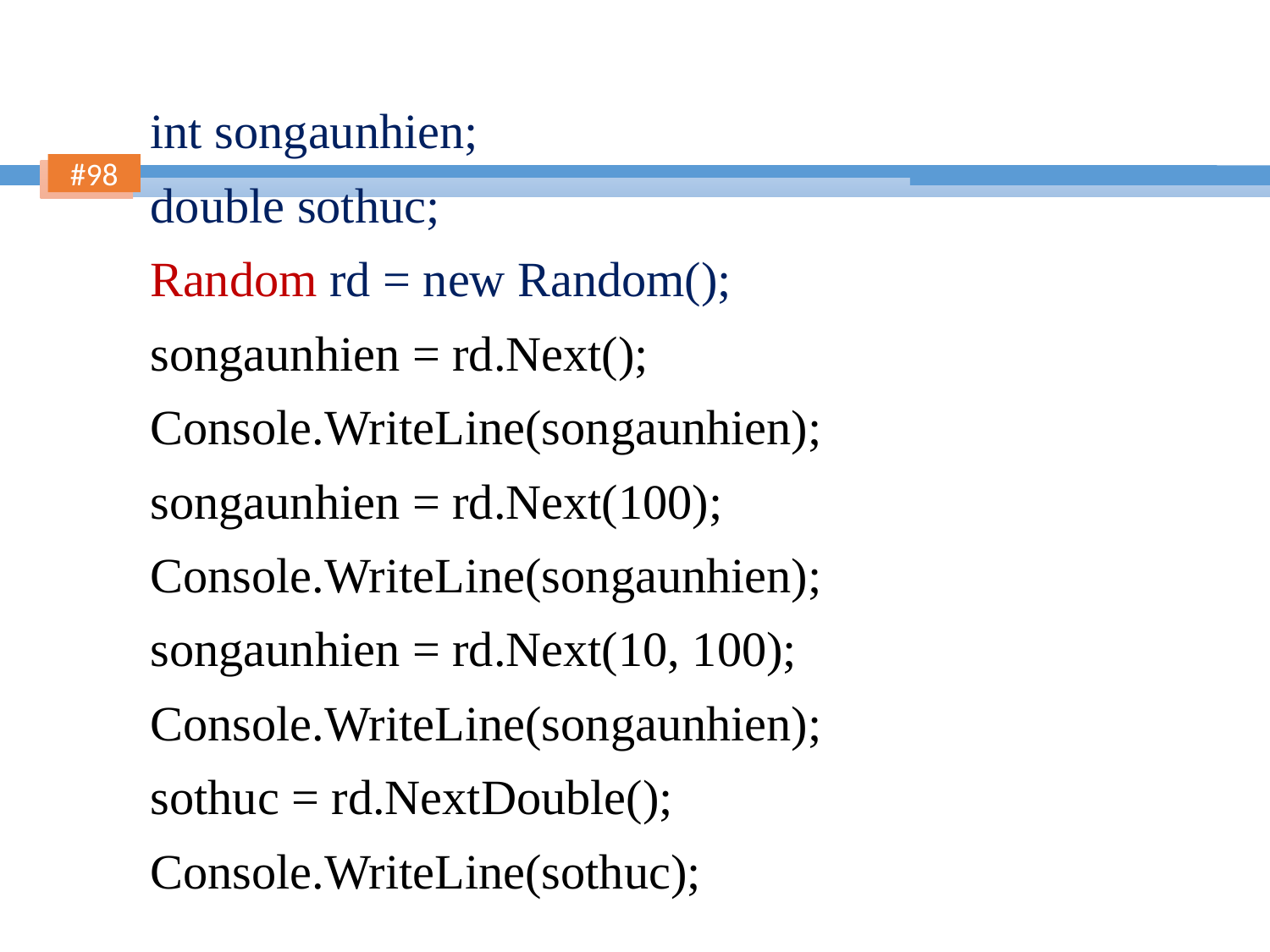

int songaunhien;
double sothuc;
Random rd = new Random();
songaunhien = rd.Next();
Console.WriteLine(songaunhien);
songaunhien = rd.Next(100);
Console.WriteLine(songaunhien);
songaunhien = rd.Next(10, 100);
Console.WriteLine(songaunhien);
sothuc = rd.NextDouble();
Console.WriteLine(sothuc);

98